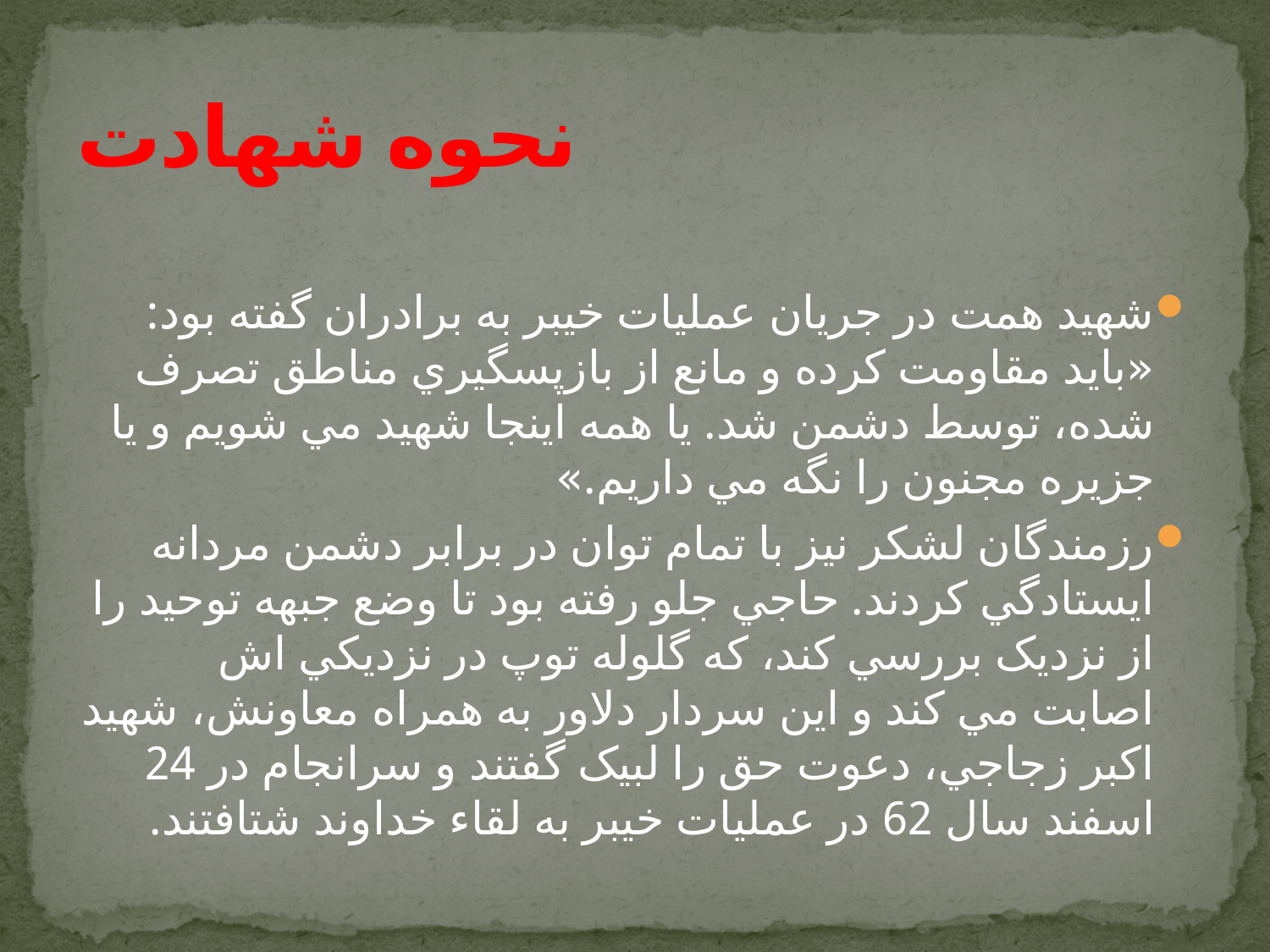

# نحوه شهادت

شهيد همت در جريان عمليات خيبر به برادران گفته بود: «بايد مقاومت کرده و مانع از بازپسگيري مناطق تصرف شده، توسط دشمن شد. يا همه اينجا شهيد مي شويم و يا جزيره مجنون را نگه مي داريم.»
رزمندگان لشکر نيز با تمام توان در برابر دشمن مردانه ايستادگي کردند. حاجي جلو رفته بود تا وضع جبهه توحيد را از نزديک بررسي کند، که گلوله توپ در نزديکي اش اصابت مي کند و اين سردار دلاور به همراه معاونش، شهيد اکبر زجاجي، دعوت حق را لبيک گفتند و سرانجام در 24 اسفند سال 62 در عمليات خيبر به لقاء خداوند شتافتند.